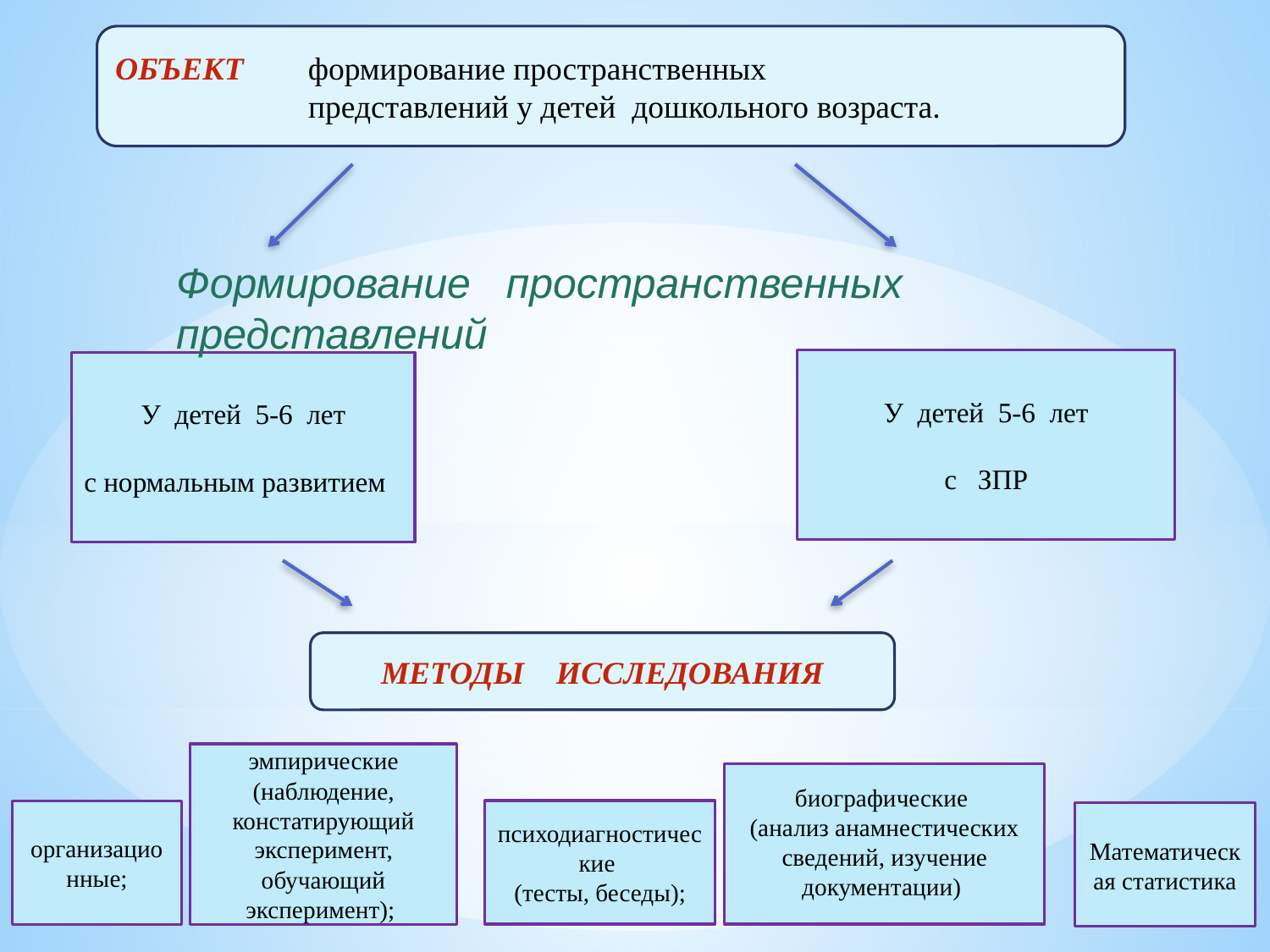

ОБЪЕКТ        формирование пространственных
                        представлений у детей  дошкольного возраста.
Формирование   пространственных    представлений
У  детей  5-6  лет

с   ЗПР
У  детей  5-6  лет

с нормальным развитием
МЕТОДЫ    ИССЛЕДОВАНИЯ
эмпирические (наблюдение, констатирующий эксперимент, обучающий эксперимент);

биографические
(анализ анамнестических сведений, изучение документации)
психодиагностические
(тесты, беседы);
организационные;
Математическая статистика